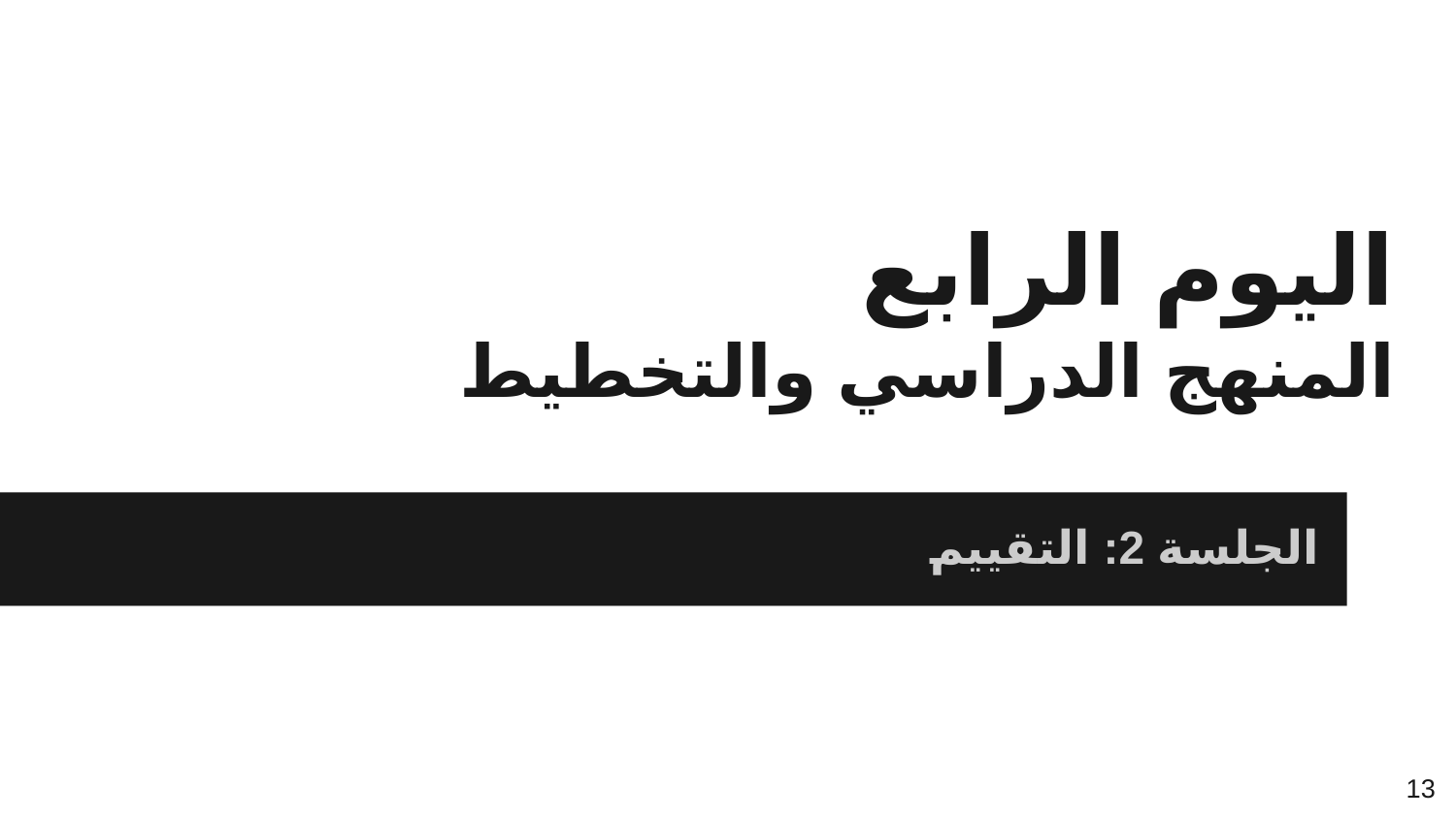

# اليوم الرابع
المنهج الدراسي والتخطيط
الجلسة 2: التقييم
13